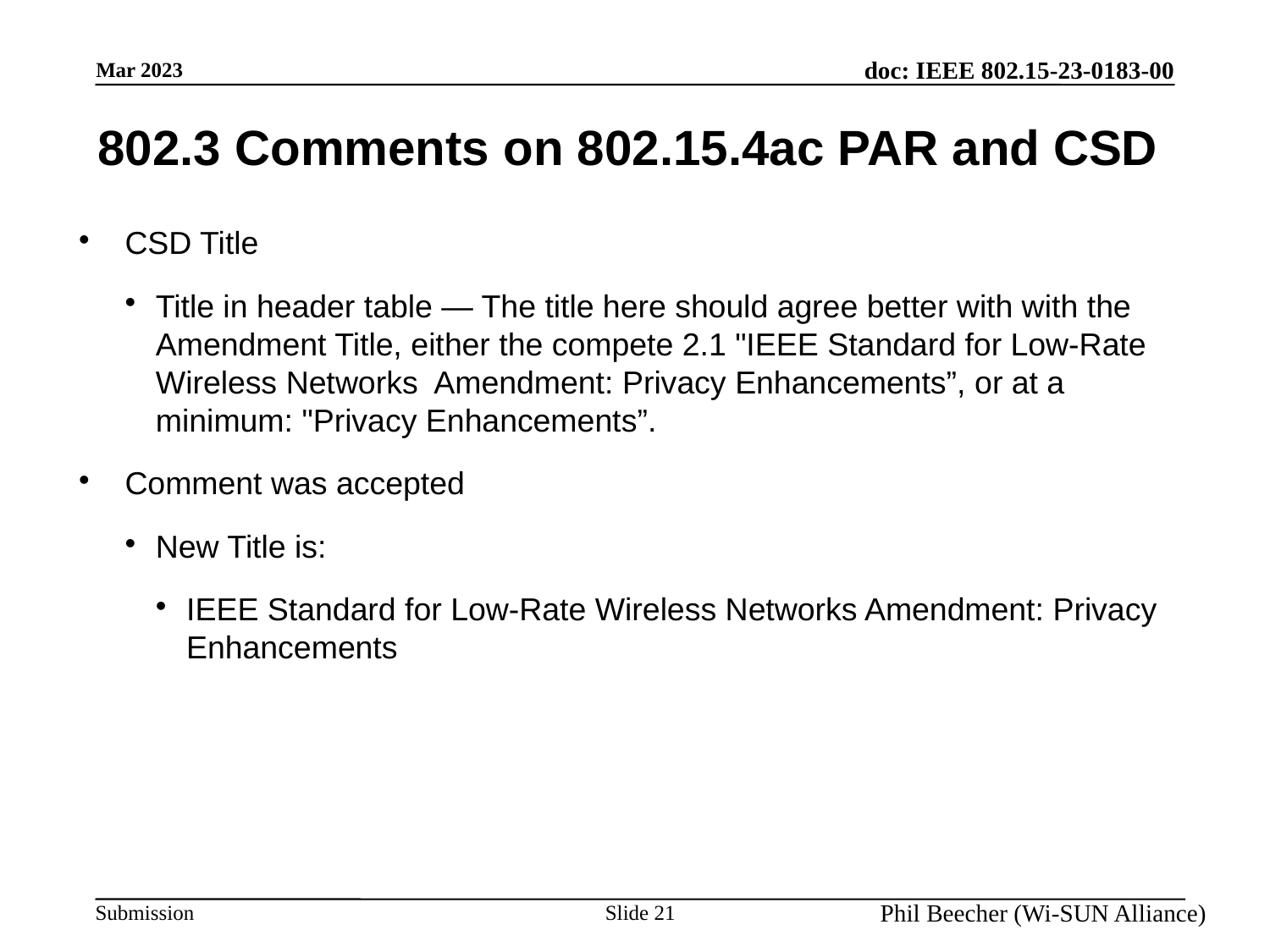

802.3 Comments on 802.15.4ac PAR and CSD
CSD Title
Title in header table — The title here should agree better with with the Amendment Title, either the compete 2.1 "IEEE Standard for Low-Rate Wireless Networks  Amendment: Privacy Enhancements”, or at a minimum: "Privacy Enhancements”.
Comment was accepted
New Title is:
IEEE Standard for Low-Rate Wireless Networks Amendment: Privacy Enhancements
Slide 21